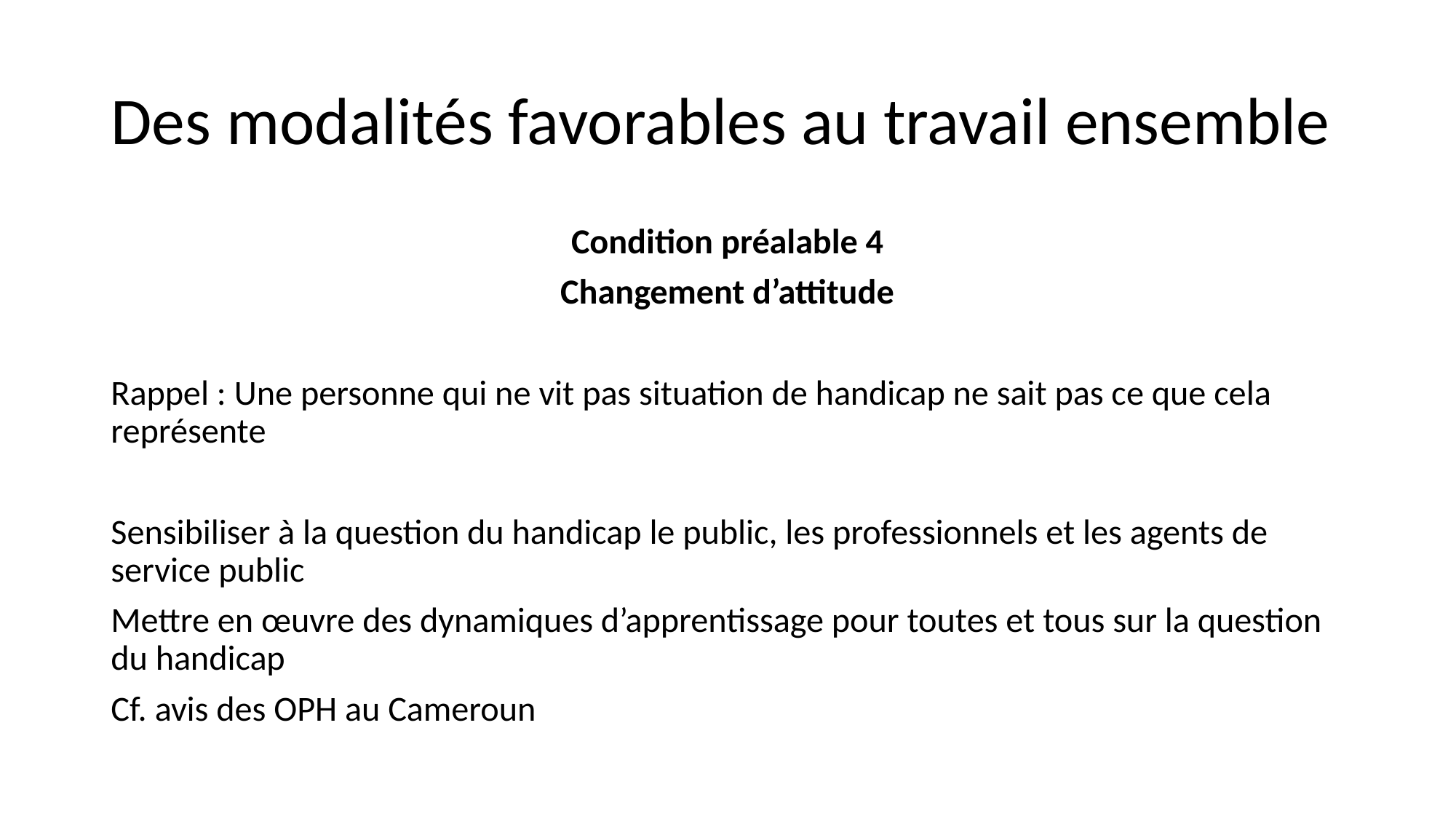

# Des modalités favorables au travail ensemble
Condition préalable 4
Changement d’attitude

Rappel : Une personne qui ne vit pas situation de handicap ne sait pas ce que cela représente

Sensibiliser à la question du handicap le public, les professionnels et les agents de service public
Mettre en œuvre des dynamiques d’apprentissage pour toutes et tous sur la question du handicap
Cf. avis des OPH au Cameroun